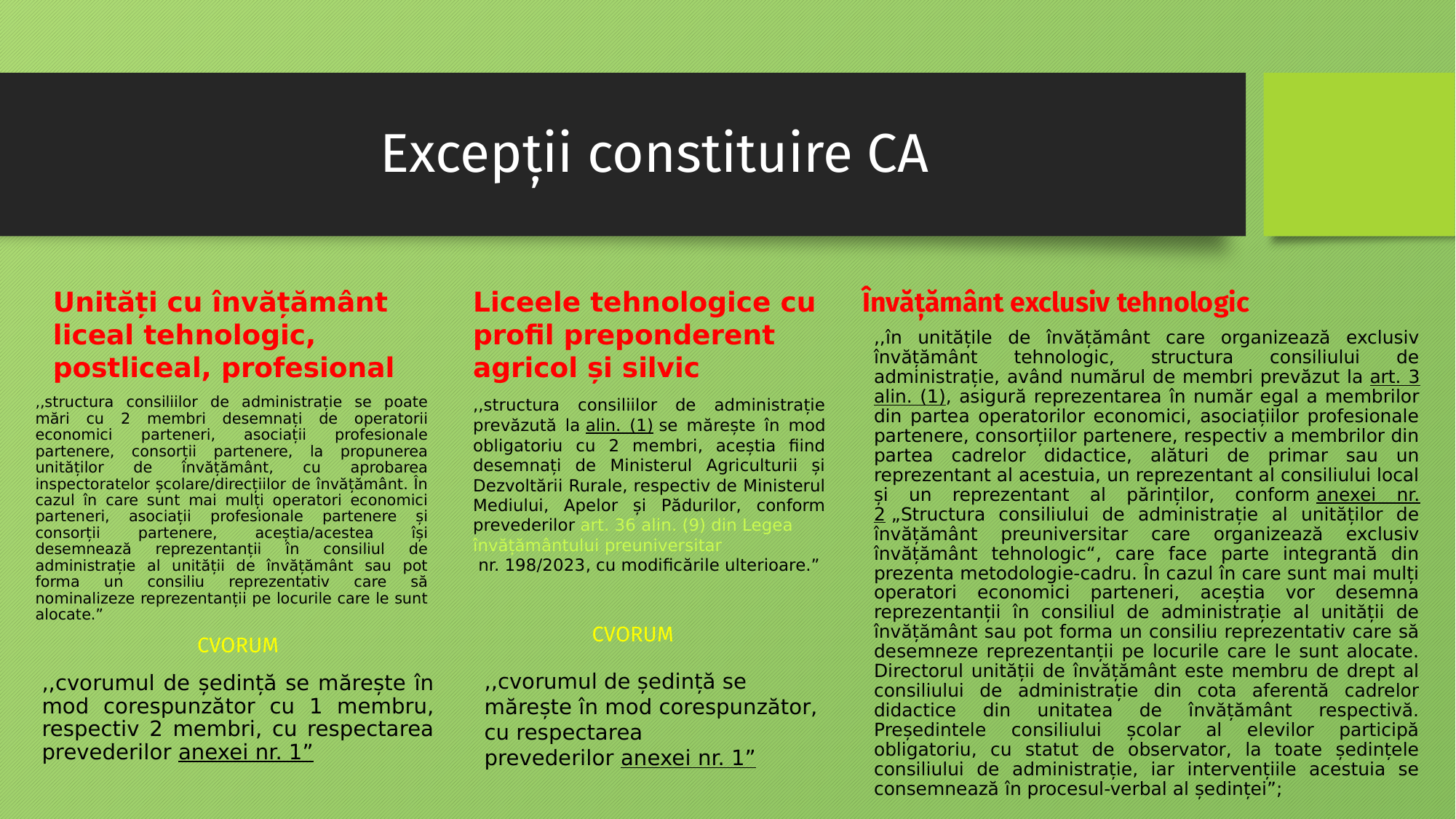

# Excepții constituire CA
Unități cu învățământ liceal tehnologic, postliceal, profesional
Liceele tehnologice cu profil preponderent agricol și silvic
Învățământ exclusiv tehnologic
,,în unitățile de învățământ care organizează exclusiv învățământ tehnologic, structura consiliului de administrație, având numărul de membri prevăzut la art. 3 alin. (1), asigură reprezentarea în număr egal a membrilor din partea operatorilor economici, asociațiilor profesionale partenere, consorțiilor partenere, respectiv a membrilor din partea cadrelor didactice, alături de primar sau un reprezentant al acestuia, un reprezentant al consiliului local și un reprezentant al părinților, conform anexei nr. 2 „Structura consiliului de administrație al unităților de învățământ preuniversitar care organizează exclusiv învățământ tehnologic“, care face parte integrantă din prezenta metodologie-cadru. În cazul în care sunt mai mulți operatori economici parteneri, aceștia vor desemna reprezentanții în consiliul de administrație al unității de învățământ sau pot forma un consiliu reprezentativ care să desemneze reprezentanții pe locurile care le sunt alocate. Directorul unității de învățământ este membru de drept al consiliului de administrație din cota aferentă cadrelor didactice din unitatea de învățământ respectivă. Președintele consiliului școlar al elevilor participă obligatoriu, cu statut de observator, la toate ședințele consiliului de administrație, iar intervențiile acestuia se consemnează în procesul-verbal al ședinței”;

,,structura consiliilor de administrație se poate mări cu 2 membri desemnați de operatorii economici parteneri, asociații profesionale partenere, consorții partenere, la propunerea unităților de învățământ, cu aprobarea inspectoratelor școlare/direcțiilor de învățământ. În cazul în care sunt mai mulți operatori economici parteneri, asociații profesionale partenere și consorții partenere, aceștia/acestea își desemnează reprezentanții în consiliul de administrație al unității de învățământ sau pot forma un consiliu reprezentativ care să nominalizeze reprezentanții pe locurile care le sunt alocate.”
,,structura consiliilor de administrație prevăzută la alin. (1) se mărește în mod obligatoriu cu 2 membri, aceștia fiind desemnați de Ministerul Agriculturii și Dezvoltării Rurale, respectiv de Ministerul Mediului, Apelor și Pădurilor, conform prevederilor art. 36 alin. (9) din Legea învățământului preuniversitar nr. 198/2023, cu modificările ulterioare.”
CVORUM
CVORUM
,,cvorumul de ședință se mărește în mod corespunzător cu 1 membru, respectiv 2 membri, cu respectarea prevederilor anexei nr. 1”
,,cvorumul de ședință se mărește în mod corespunzător, cu respectarea prevederilor anexei nr. 1”